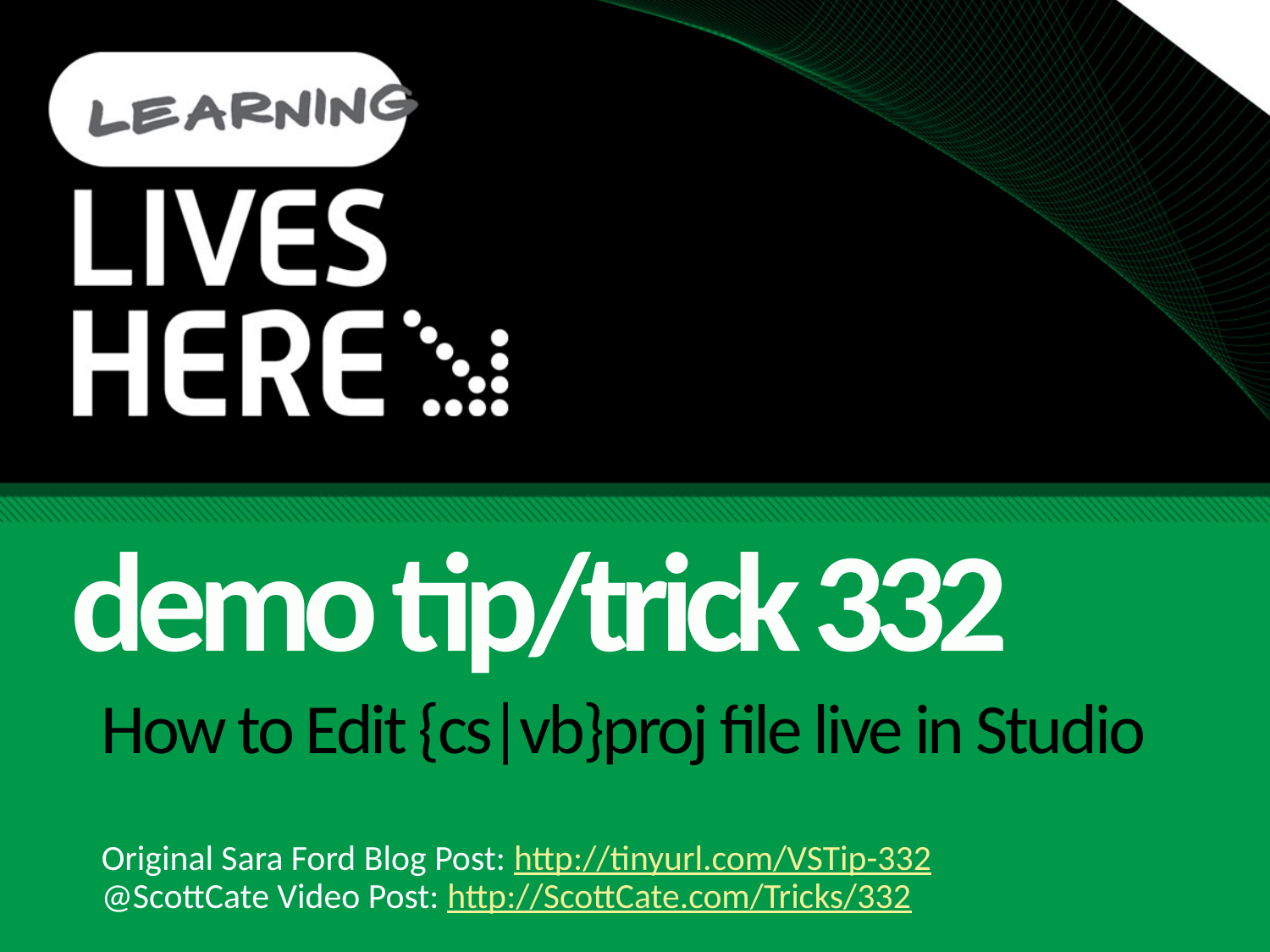

demo tip/trick 332
# How to Edit {cs|vb}proj file live in Studio

Original Sara Ford Blog Post: http://tinyurl.com/VSTip-332
@ScottCate Video Post: http://ScottCate.com/Tricks/332